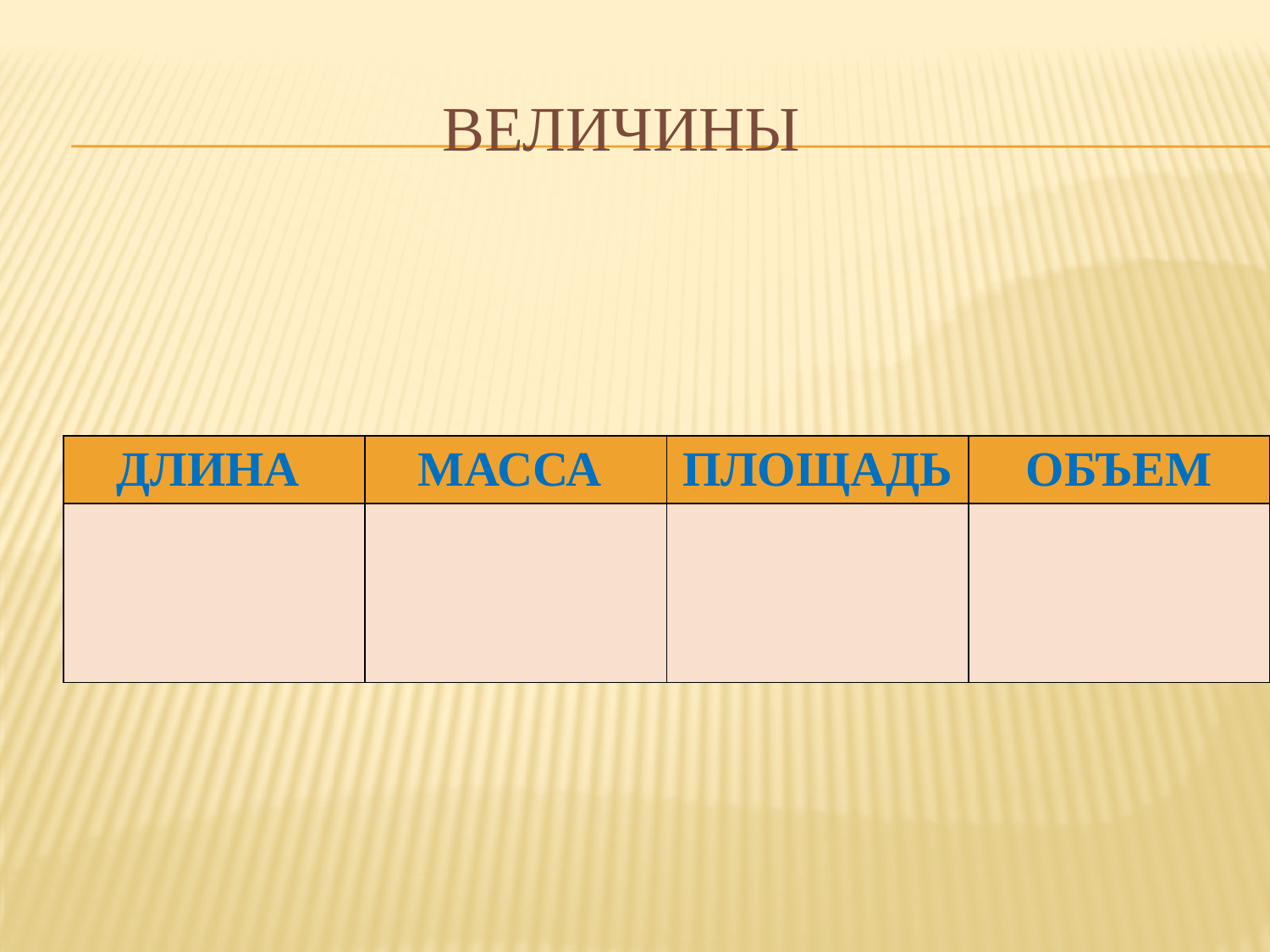

# Величины
| ДЛИНА | МАССА | ПЛОЩАДЬ | ОБЪЕМ |
| --- | --- | --- | --- |
|  |  |  |  |